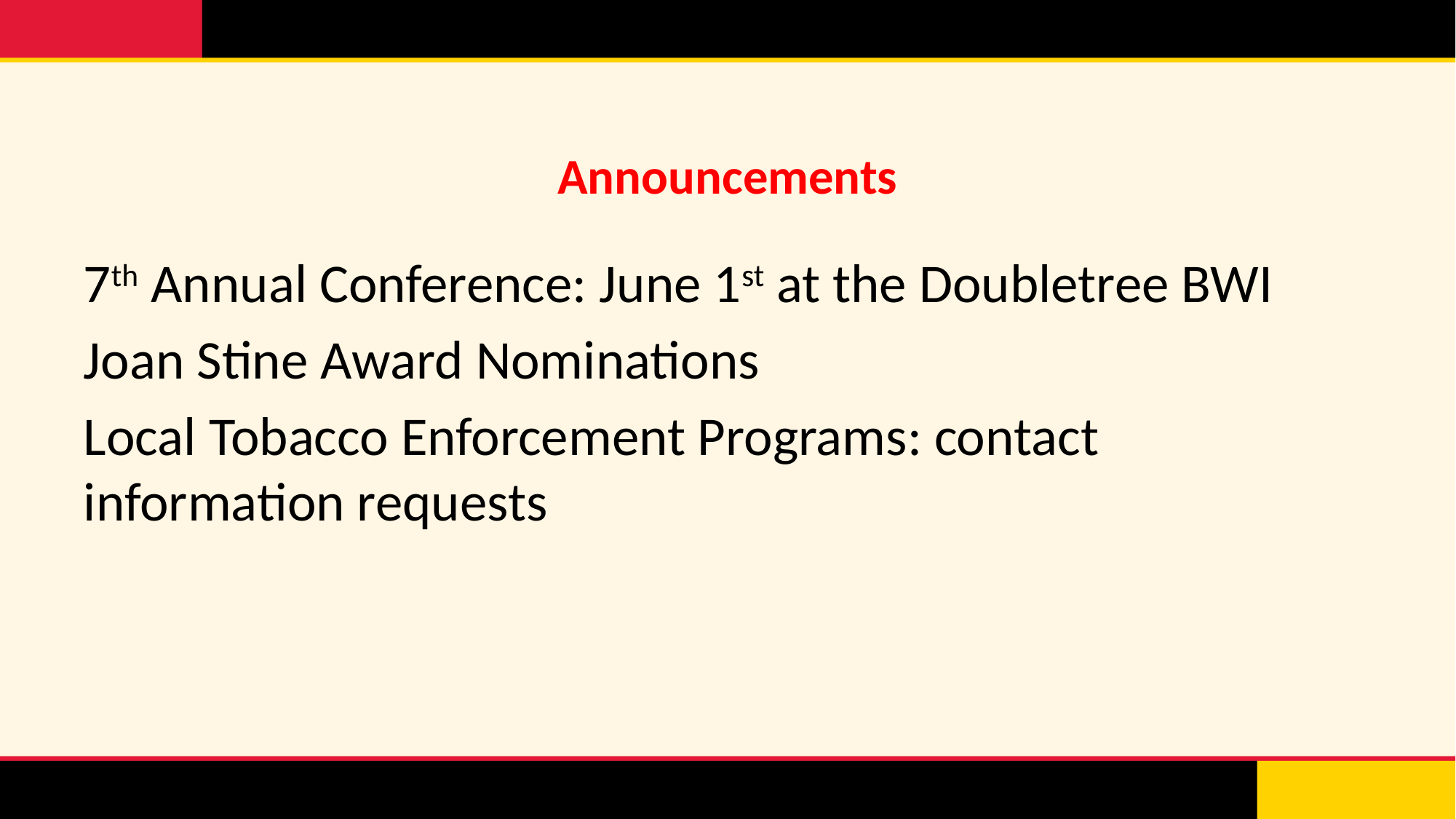

# Announcements
7th Annual Conference: June 1st at the Doubletree BWI
Joan Stine Award Nominations
Local Tobacco Enforcement Programs: contact information requests